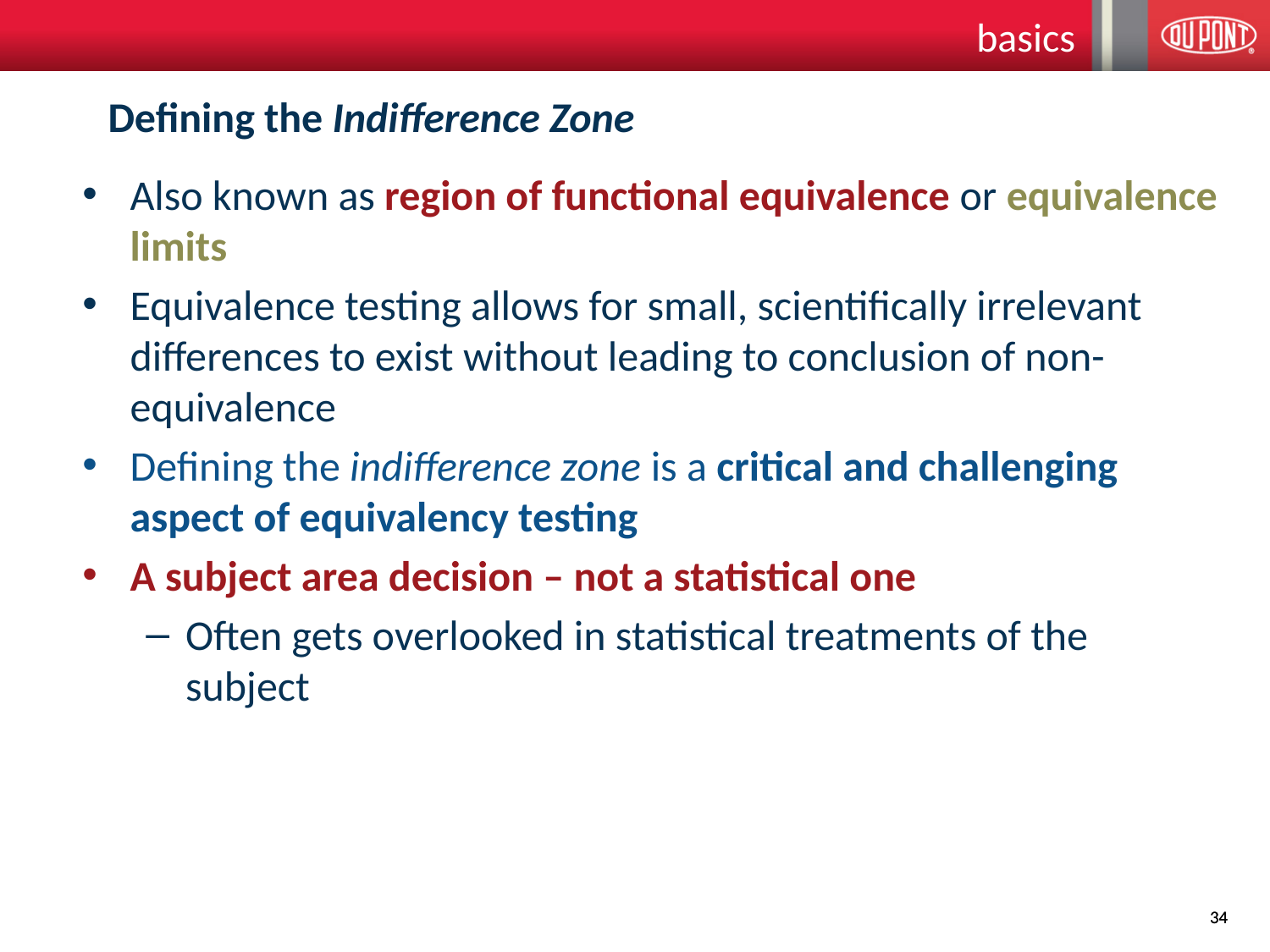

basics
# Defining the Indifference Zone
Also known as region of functional equivalence or equivalence limits
Equivalence testing allows for small, scientifically irrelevant differences to exist without leading to conclusion of non-equivalence
Defining the indifference zone is a critical and challenging aspect of equivalency testing
A subject area decision – not a statistical one
Often gets overlooked in statistical treatments of the subject